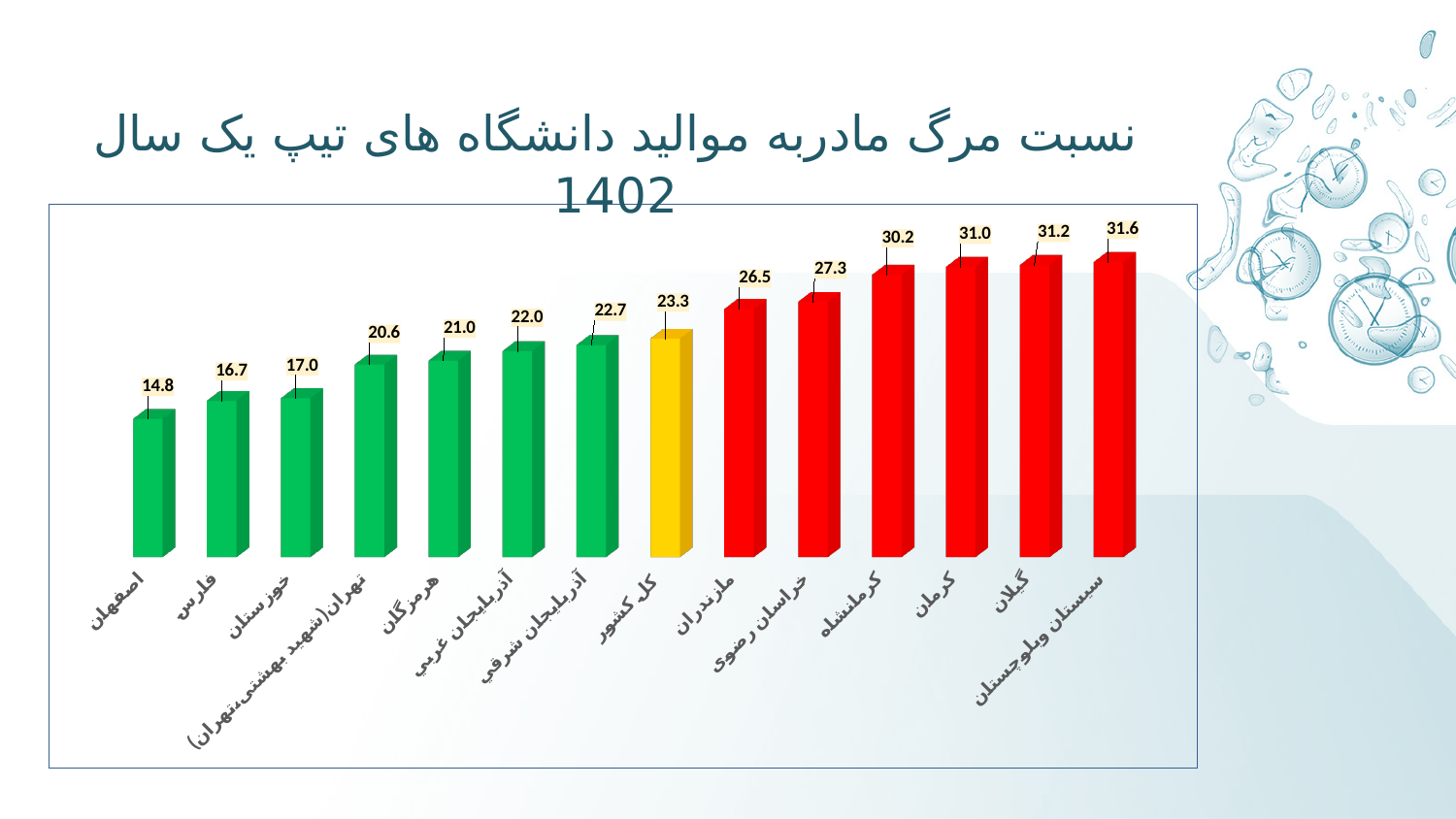

نسبت مرگ مادربه موالید دانشگاه های تیپ یک سال 1402

[unsupported chart]